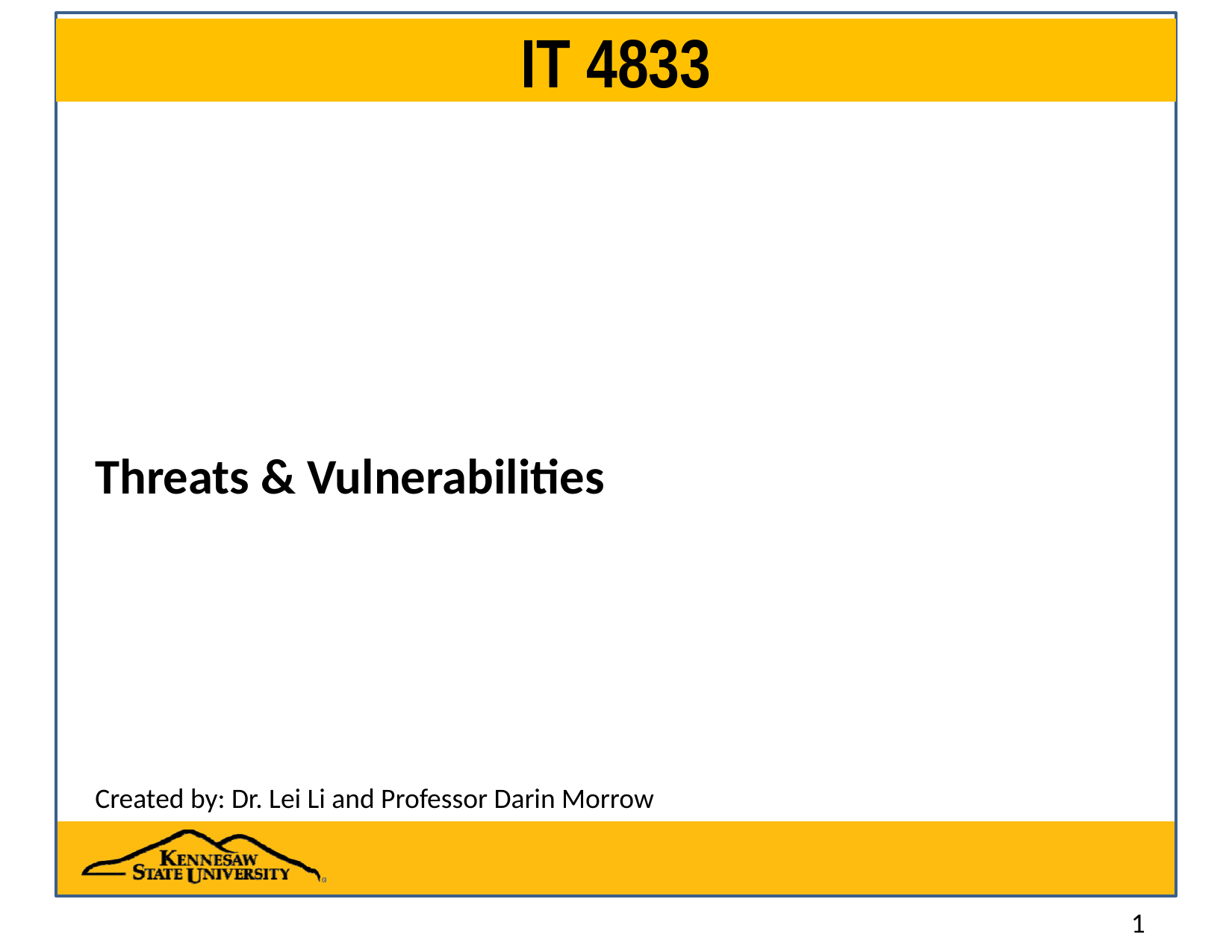

# IT 4833
Threats & Vulnerabilities
Created by: Dr. Lei Li and Professor Darin Morrow